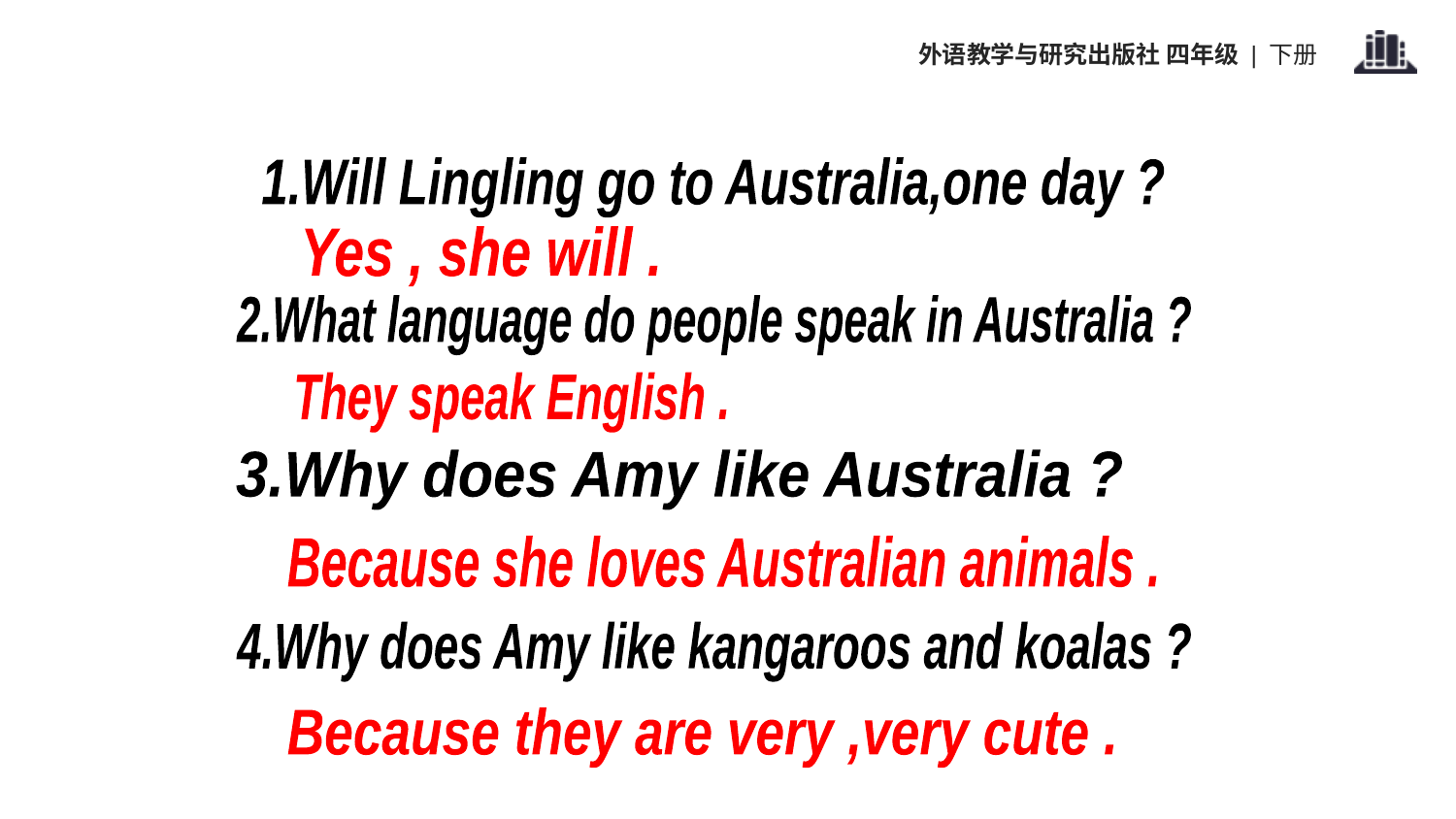

1.Will Lingling go to Australia,one day ?
Yes , she will .
2.What language do people speak in Australia ?
They speak English .
3.Why does Amy like Australia ?
Because she loves Australian animals .
4.Why does Amy like kangaroos and koalas ?
Because they are very ,very cute .